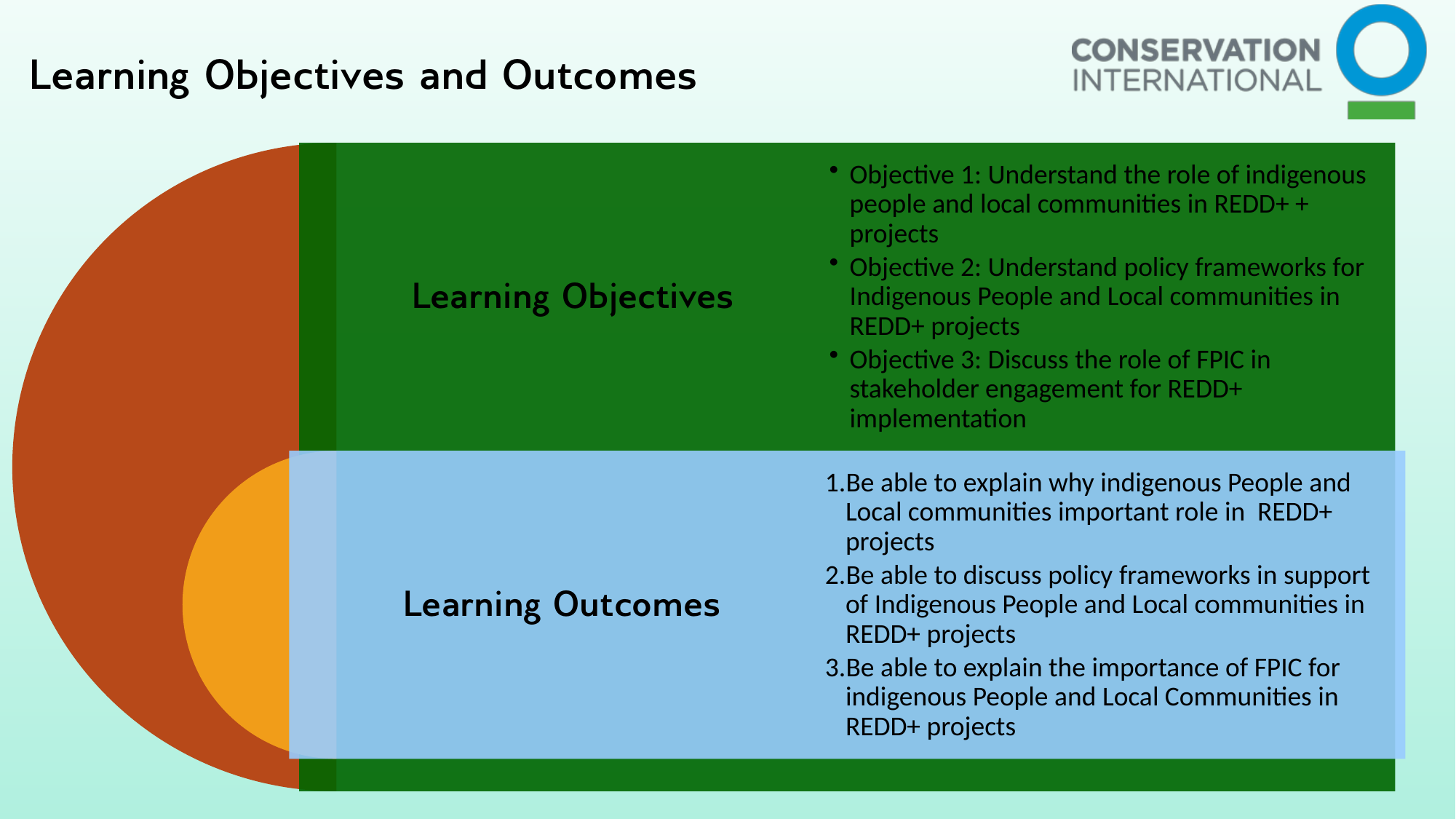

Learning Objectives and Outcomes
Learning Objectives
Learning Outcomes
Objective 1: Understand the role of indigenous people and local communities in REDD+ + projects
Objective 2: Understand policy frameworks for Indigenous People and Local communities in  REDD+ projects
Objective 3: Discuss the role of FPIC in stakeholder engagement for REDD+ implementation
Be able to explain why indigenous People and Local communities important role in  REDD+ projects
Be able to discuss policy frameworks in support of Indigenous People and Local communities in REDD+ projects
Be able to explain the importance of FPIC for indigenous People and Local Communities in REDD+ projects